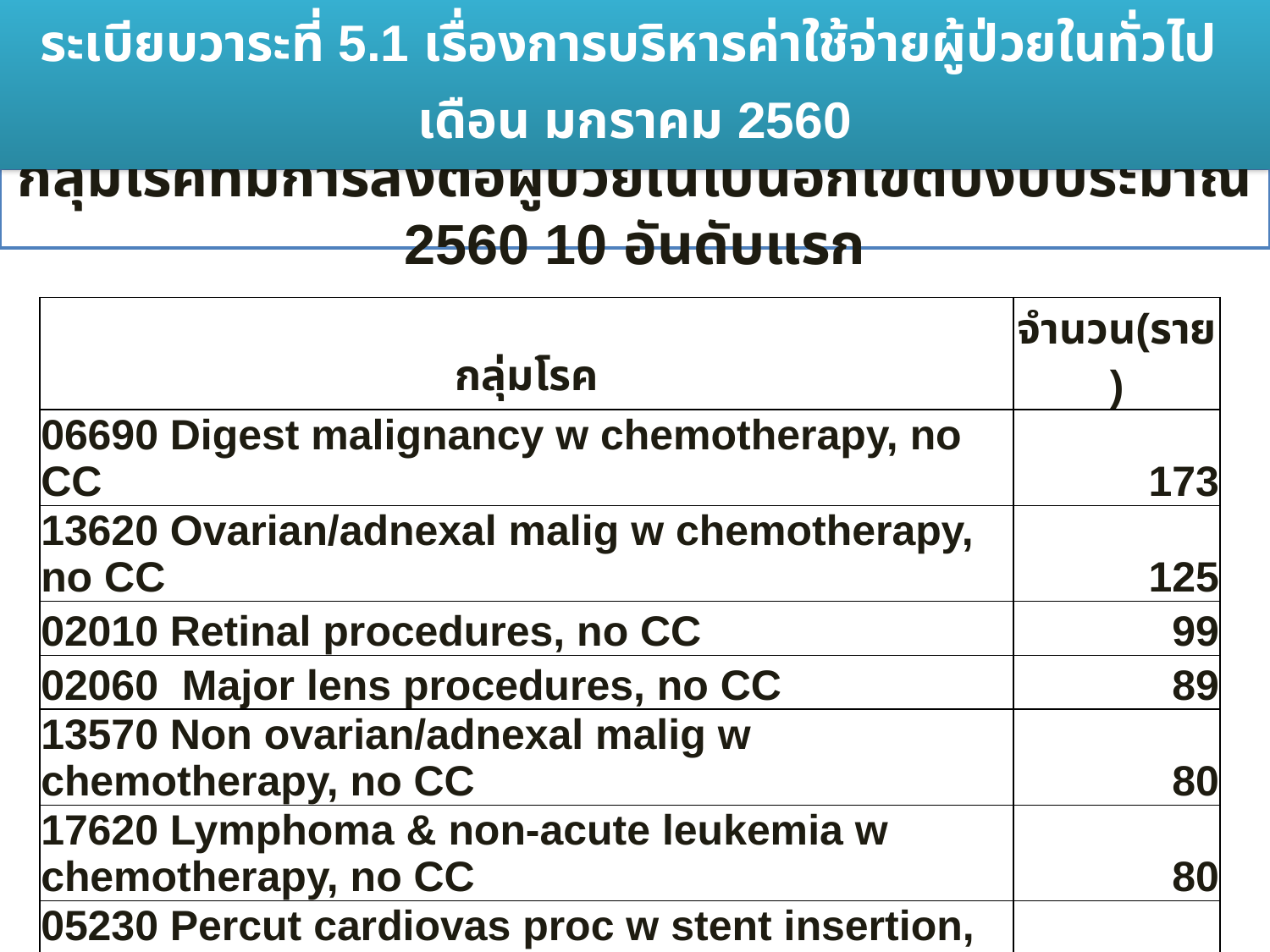

ระเบียบวาระที่ 5.1 เรื่องการบริหารค่าใช้จ่ายผู้ป่วยในทั่วไป
เดือน มกราคม 2560
# กลุ่มโรคที่มีการส่งต่อผู้ป่วยในไปนอกเขตปีงบประมาณ 2560 10 อันดับแรก
| กลุ่มโรค | จำนวน(ราย) |
| --- | --- |
| 06690 Digest malignancy w chemotherapy, no CC | 173 |
| 13620 Ovarian/adnexal malig w chemotherapy, no CC | 125 |
| 02010 Retinal procedures, no CC | 99 |
| 02060 Major lens procedures, no CC | 89 |
| 13570 Non ovarian/adnexal malig w chemotherapy, no CC | 80 |
| 17620 Lymphoma & non-acute leukemia w chemotherapy, no CC | 80 |
| 05230 Percut cardiovas proc w stent insertion, no CC | 74 |
| 05220 Cardiac cath/angiography, no CC | 67 |
| 02080 Other eye procedures, no CC | 61 |
| 16530 ed blood cell disorders w blood transfusion, no CC | 42 |